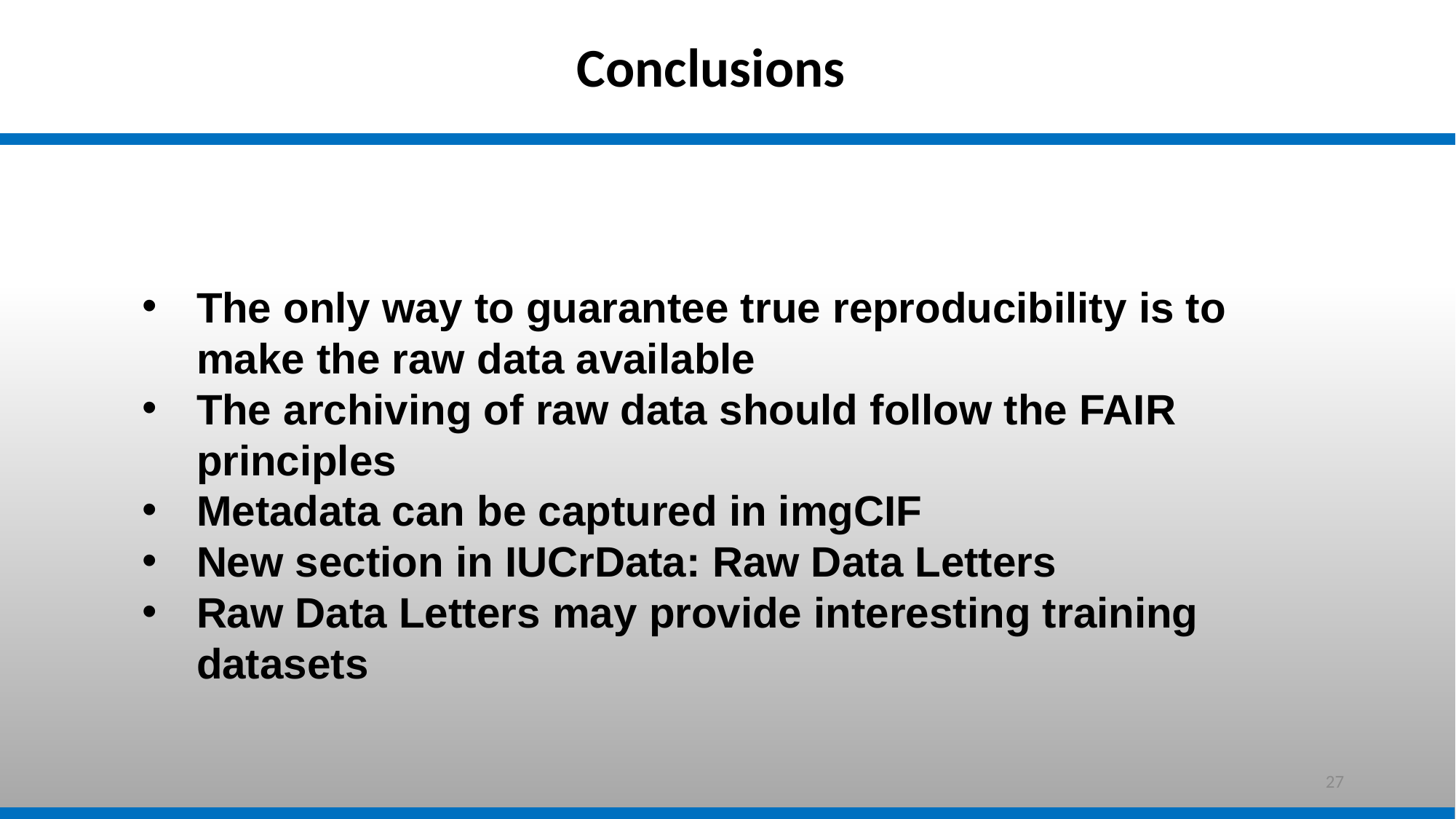

Conclusions

The only way to guarantee true reproducibility is to make the raw data available
The archiving of raw data should follow the FAIR principles
Metadata can be captured in imgCIF
New section in IUCrData: Raw Data Letters
Raw Data Letters may provide interesting training datasets
27